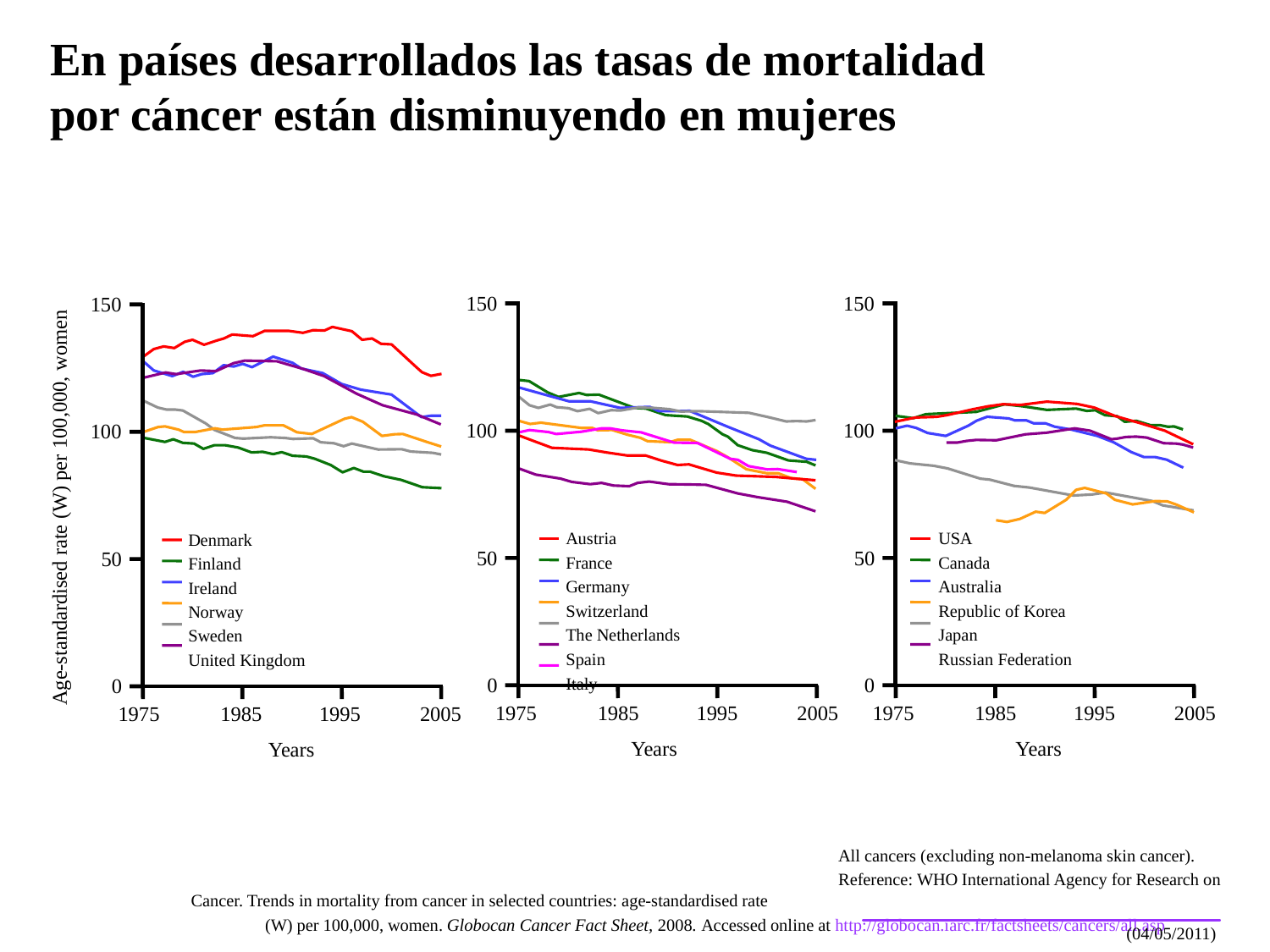

En países desarrollados las tasas de mortalidad por cáncer están disminuyendo en mujeres
Age-standardised rate (W) per 100,000, women
150

100

Austria
France
Germany
Switzerland
The Netherlands
Spain
Italy

50

0

150

100

USA
Canada
Australia
Republic of Korea
Japan
Russian Federation

50

0

150

100

Denmark
Finland
Ireland
Norway
Sweden
United Kingdom

50

0

1975 	1985 	1995 	2005
Years
1975 	1985 	1995 	2005
Years
1975 	1985 	1995 	2005
Years
All cancers (excluding non-melanoma skin cancer).
Reference: WHO International Agency for Research on Cancer. Trends in mortality from cancer in selected countries: age-standardised rate
(W) per 100,000, women. Globocan Cancer Fact Sheet, 2008. Accessed online at http://globocan.iarc.fr/factsheets/cancers/all.asp

(04/05/2011)